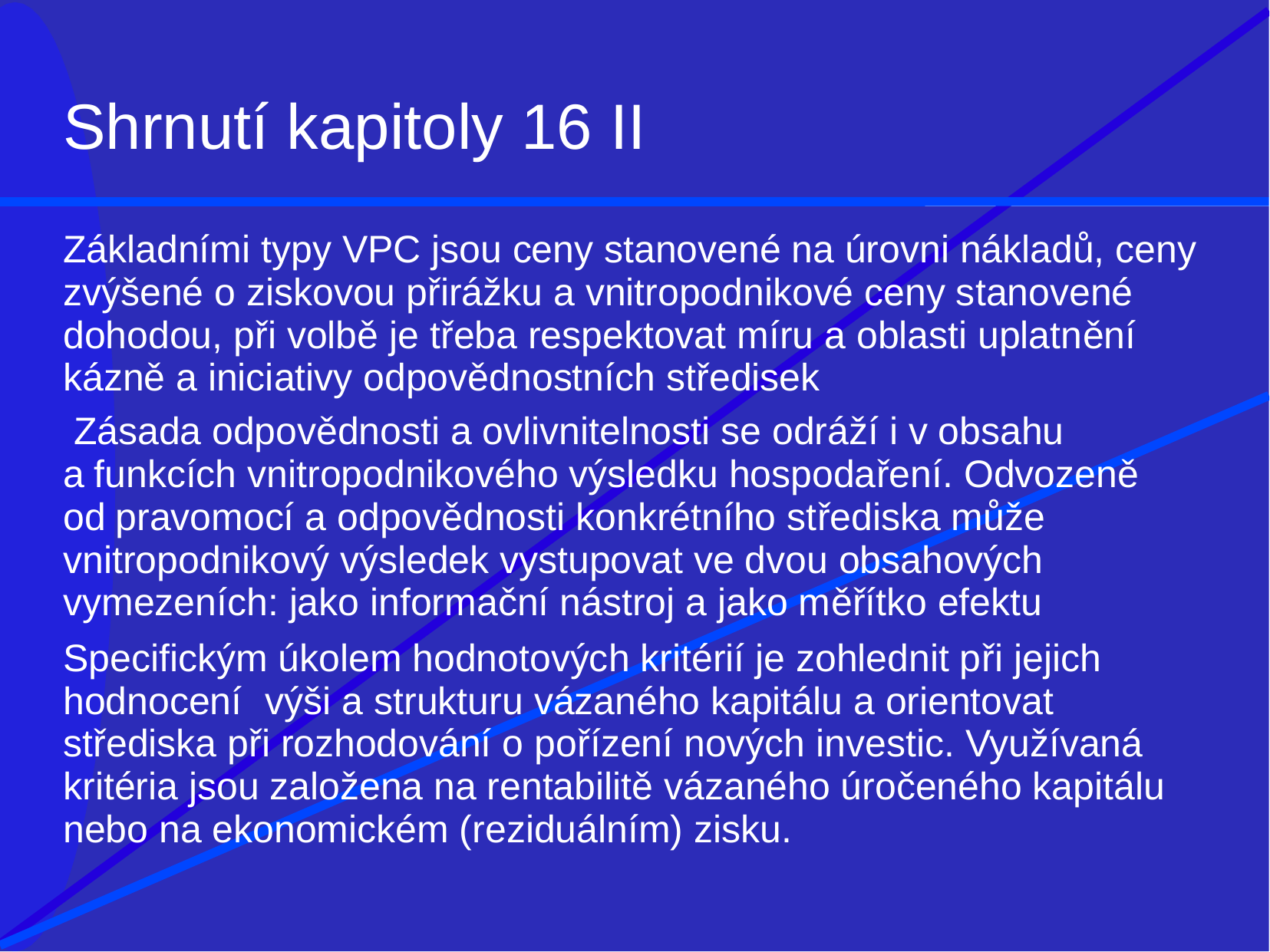

# Shrnutí kapitoly 16 II
Základními typy VPC jsou ceny stanovené na úrovni nákladů, ceny zvýšené o ziskovou přirážku a vnitropodnikové ceny stanovené dohodou, při volbě je třeba respektovat míru a oblasti uplatnění kázně a iniciativy odpovědnostních středisek
Zásada odpovědnosti a ovlivnitelnosti se odráží i v obsahu
a funkcích vnitropodnikového výsledku hospodaření. Odvozeně od pravomocí a odpovědnosti konkrétního střediska může vnitropodnikový výsledek vystupovat ve dvou obsahových vymezeních: jako informační nástroj a jako měřítko efektu
Specifickým úkolem hodnotových kritérií je zohlednit při jejich hodnocení	výši a strukturu vázaného kapitálu a orientovat střediska při rozhodování o pořízení nových investic. Využívaná kritéria jsou založena na rentabilitě vázaného úročeného kapitálu nebo na ekonomickém (reziduálním) zisku.